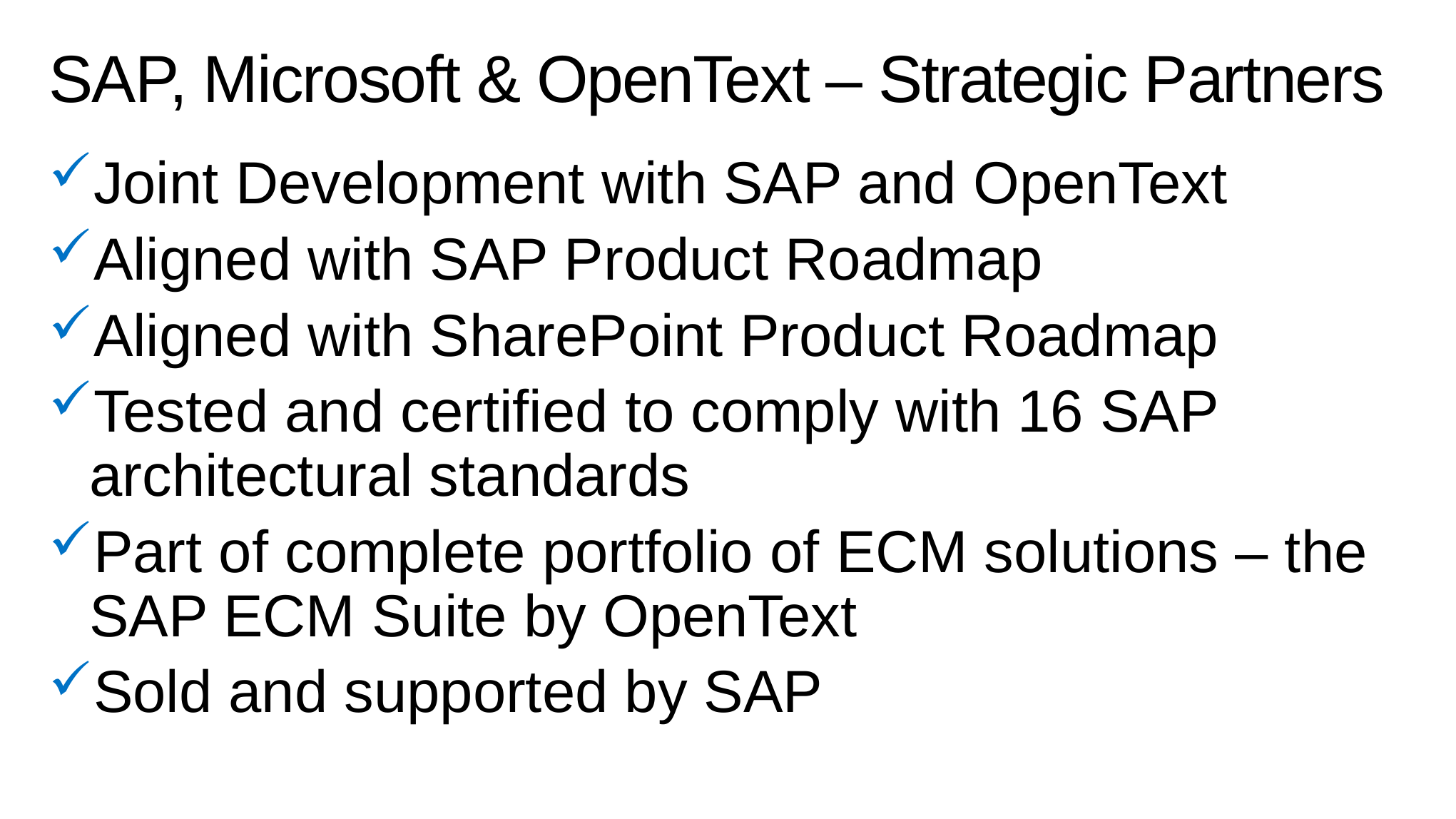

# SAP, Microsoft & OpenText – Strategic Partners
Joint Development with SAP and OpenText
Aligned with SAP Product Roadmap
Aligned with SharePoint Product Roadmap
Tested and certified to comply with 16 SAP architectural standards
Part of complete portfolio of ECM solutions – the SAP ECM Suite by OpenText
Sold and supported by SAP